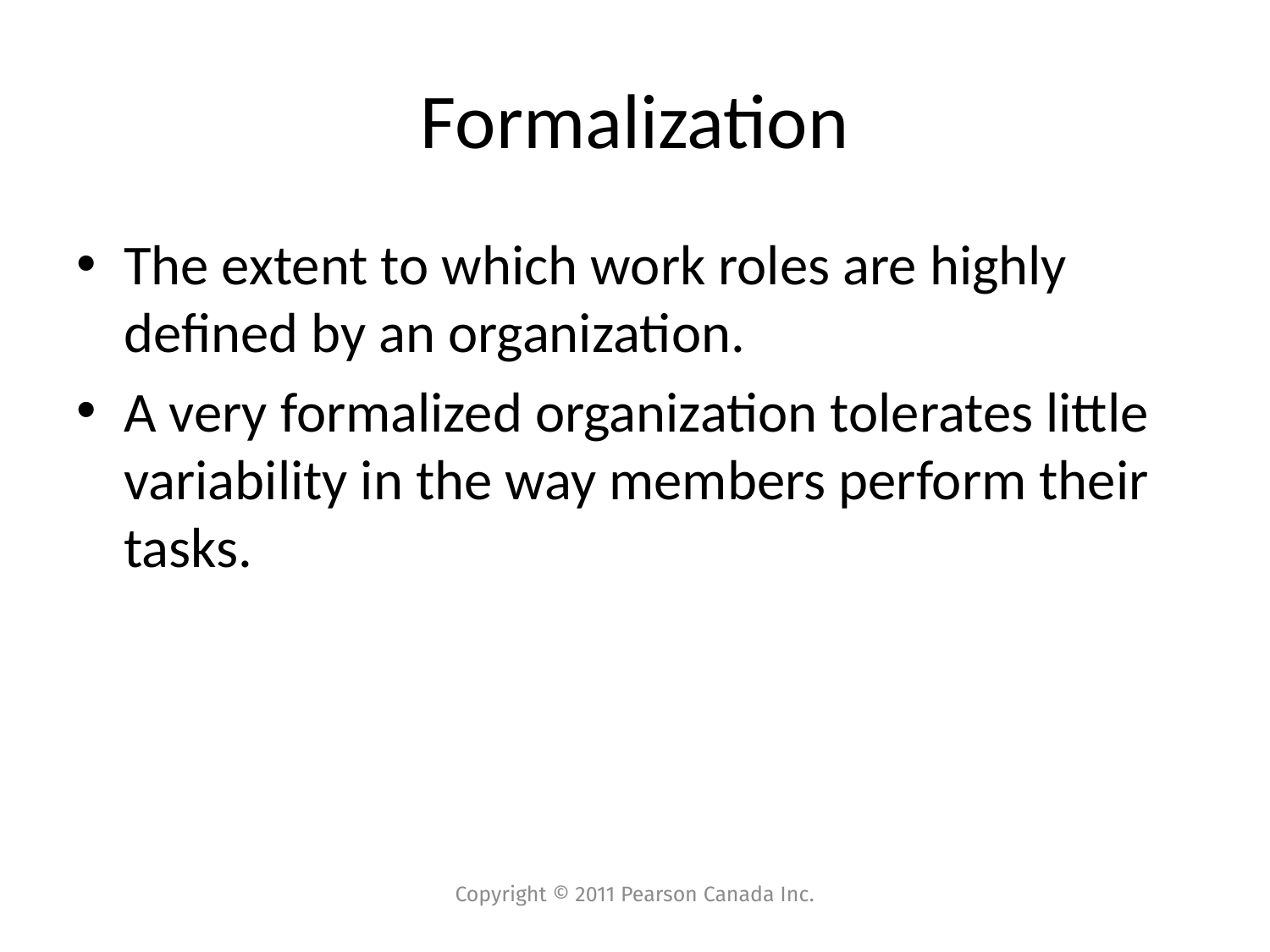

# Formalization
The extent to which work roles are highly defined by an organization.
A very formalized organization tolerates little variability in the way members perform their tasks.
Copyright © 2011 Pearson Canada Inc.